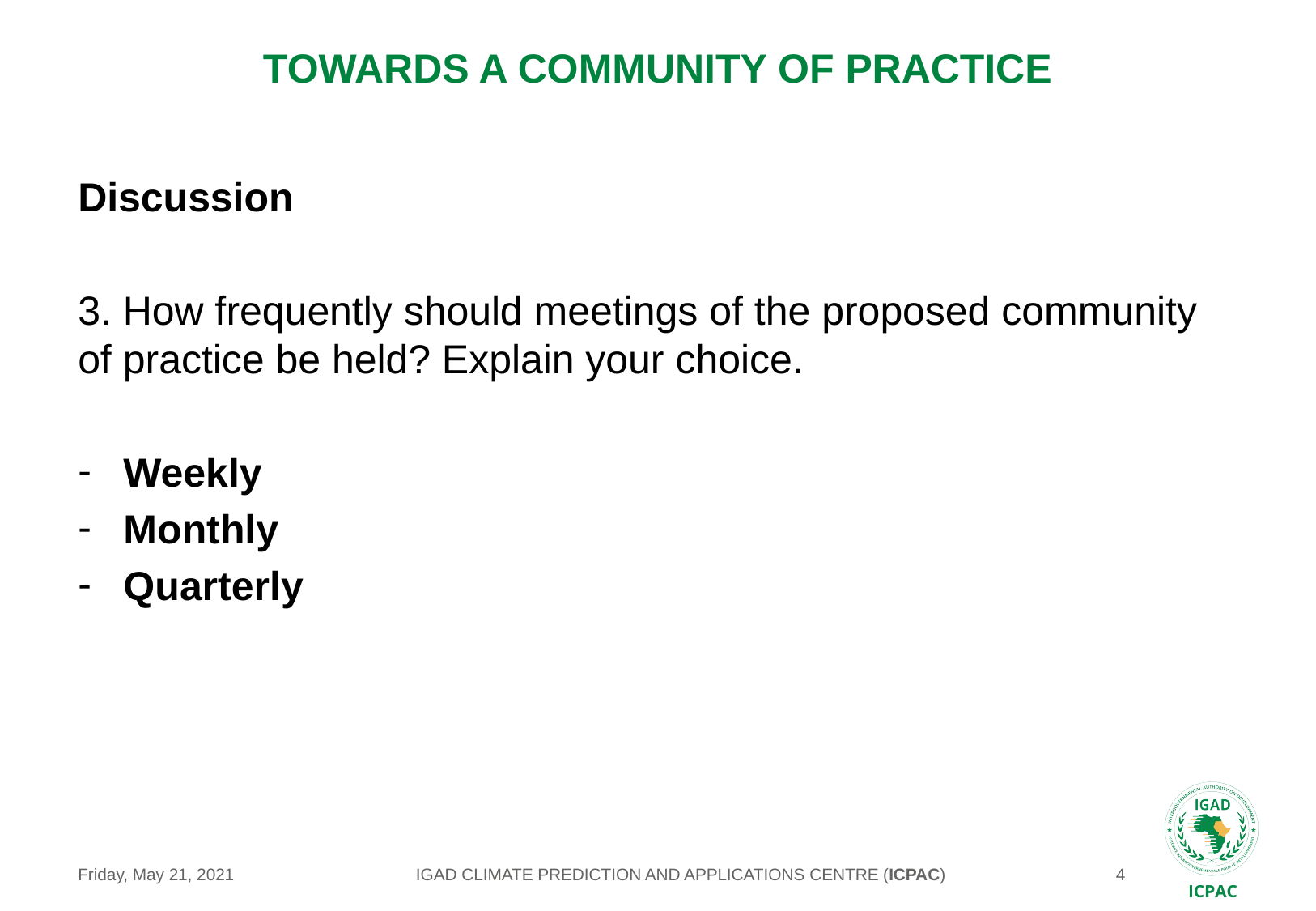

# TOWARDS A COMMUNITY OF PRACTICE
Discussion

3. How frequently should meetings of the proposed community of practice be held? Explain your choice.

Weekly
Monthly
Quarterly

IGAD CLIMATE PREDICTION AND APPLICATIONS CENTRE (ICPAC)
Friday, May 21, 2021
4